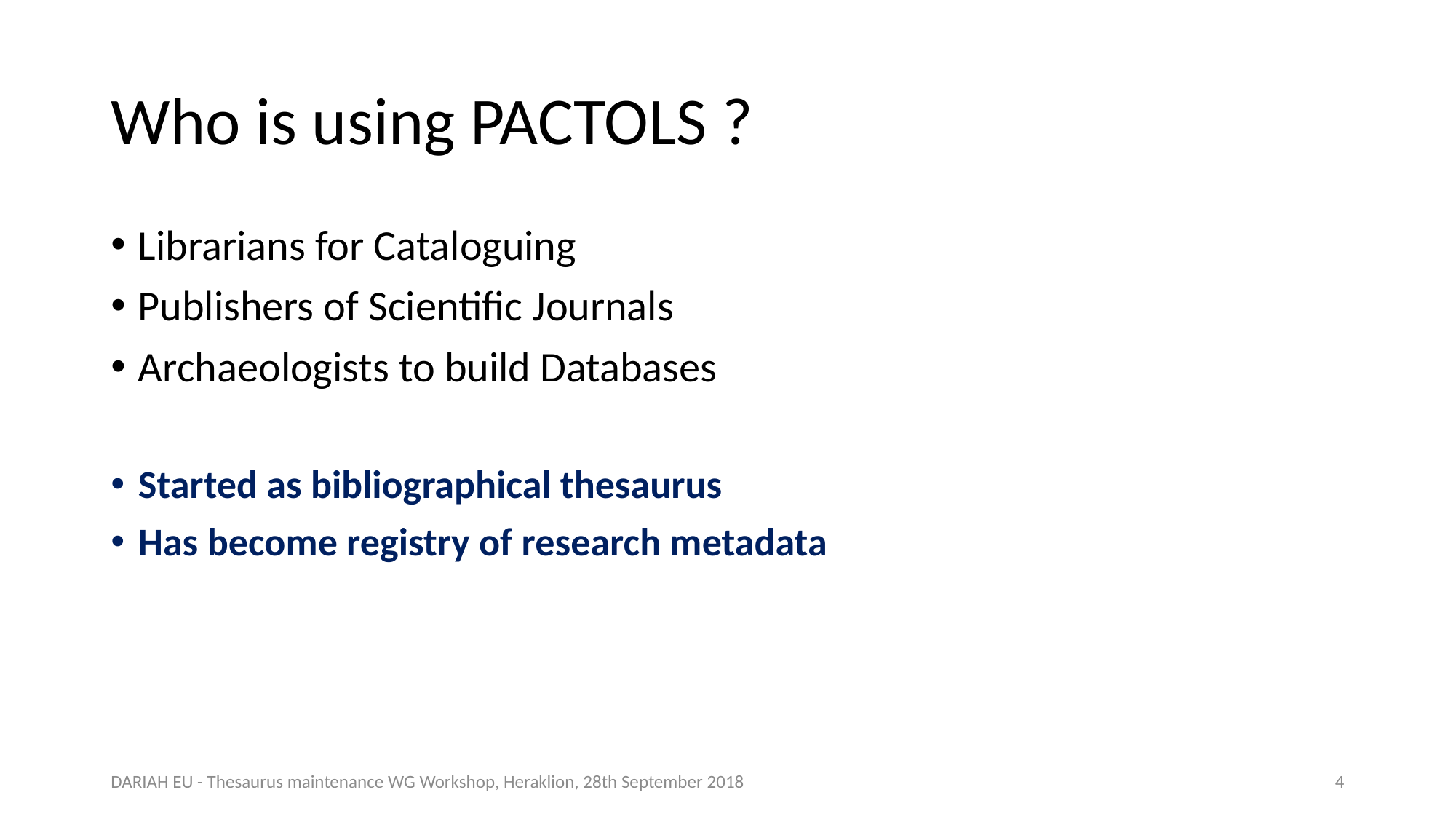

# Who is using PACTOLS ?
Librarians for Cataloguing
Publishers of Scientific Journals
Archaeologists to build Databases

Started as bibliographical thesaurus
Has become registry of research metadata

DARIAH EU - Thesaurus maintenance WG Workshop, Heraklion, 28th September 2018
4